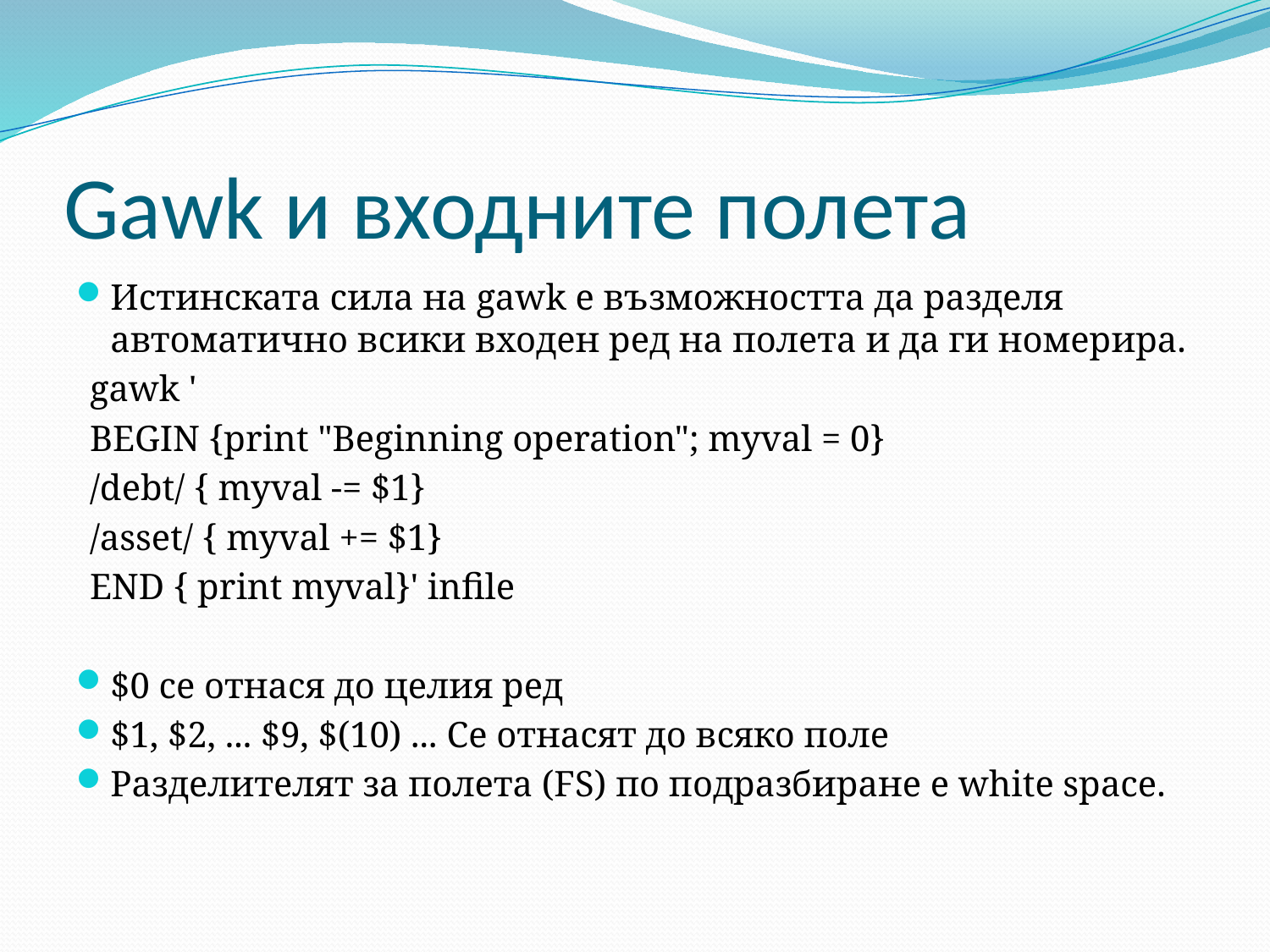

# Gawk и входните полета
Истинската сила на gawk е възможността да разделя автоматично всики входен ред на полета и да ги номерира.
gawk '
BEGIN {print "Beginning operation"; myval = 0}
/debt/ { myval -= $1}
/asset/ { myval += $1}
END { print myval}' infile

$0 се отнася до целия ред
$1, $2, ... $9, $(10) ... Се отнасят до всяко поле
Разделителят за полета (FS) по подразбиране е white space.